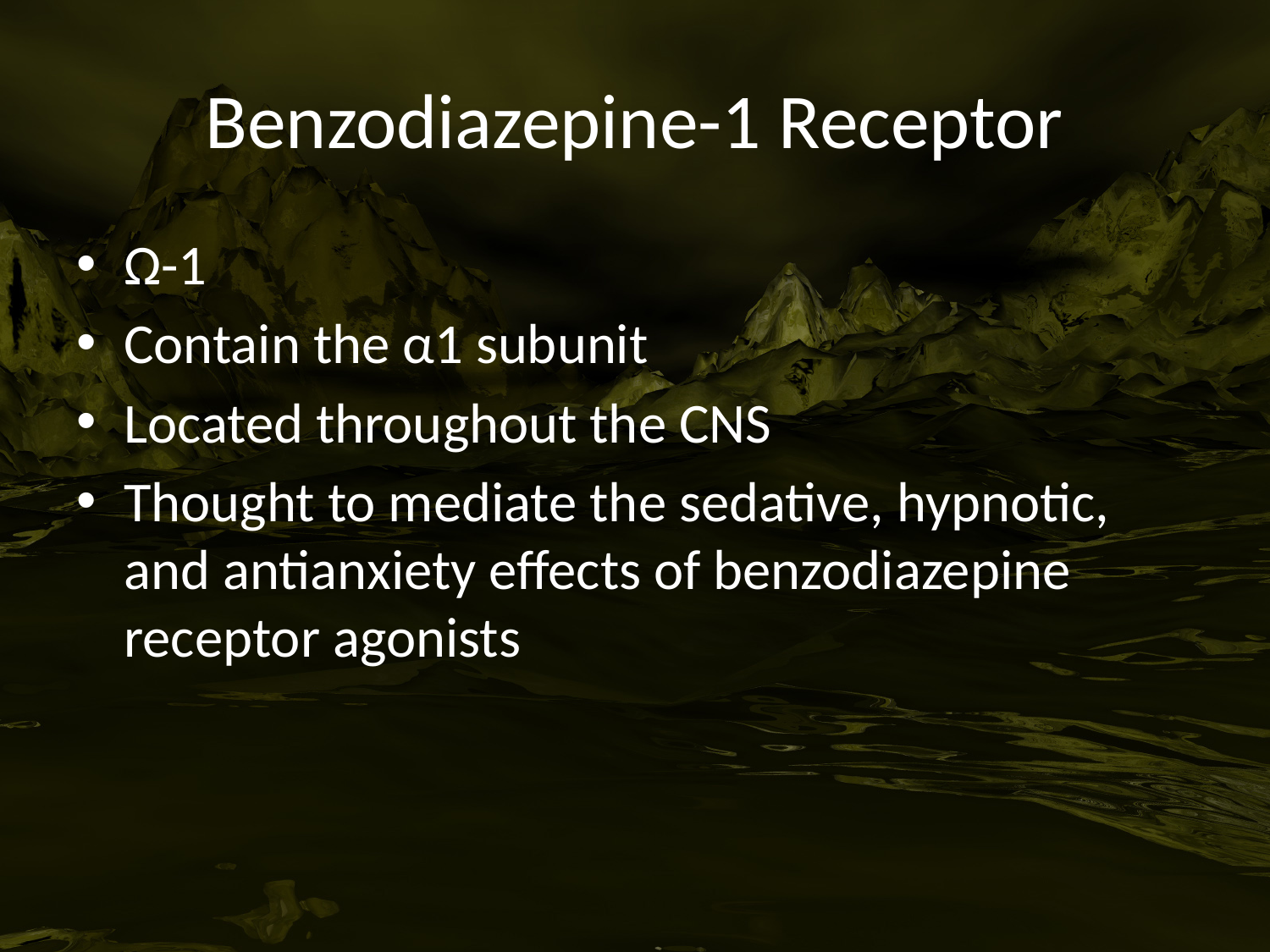

# Benzodiazepine-1 Receptor
Ω-1
Contain the α1 subunit
Located throughout the CNS
Thought to mediate the sedative, hypnotic, and antianxiety effects of benzodiazepine receptor agonists